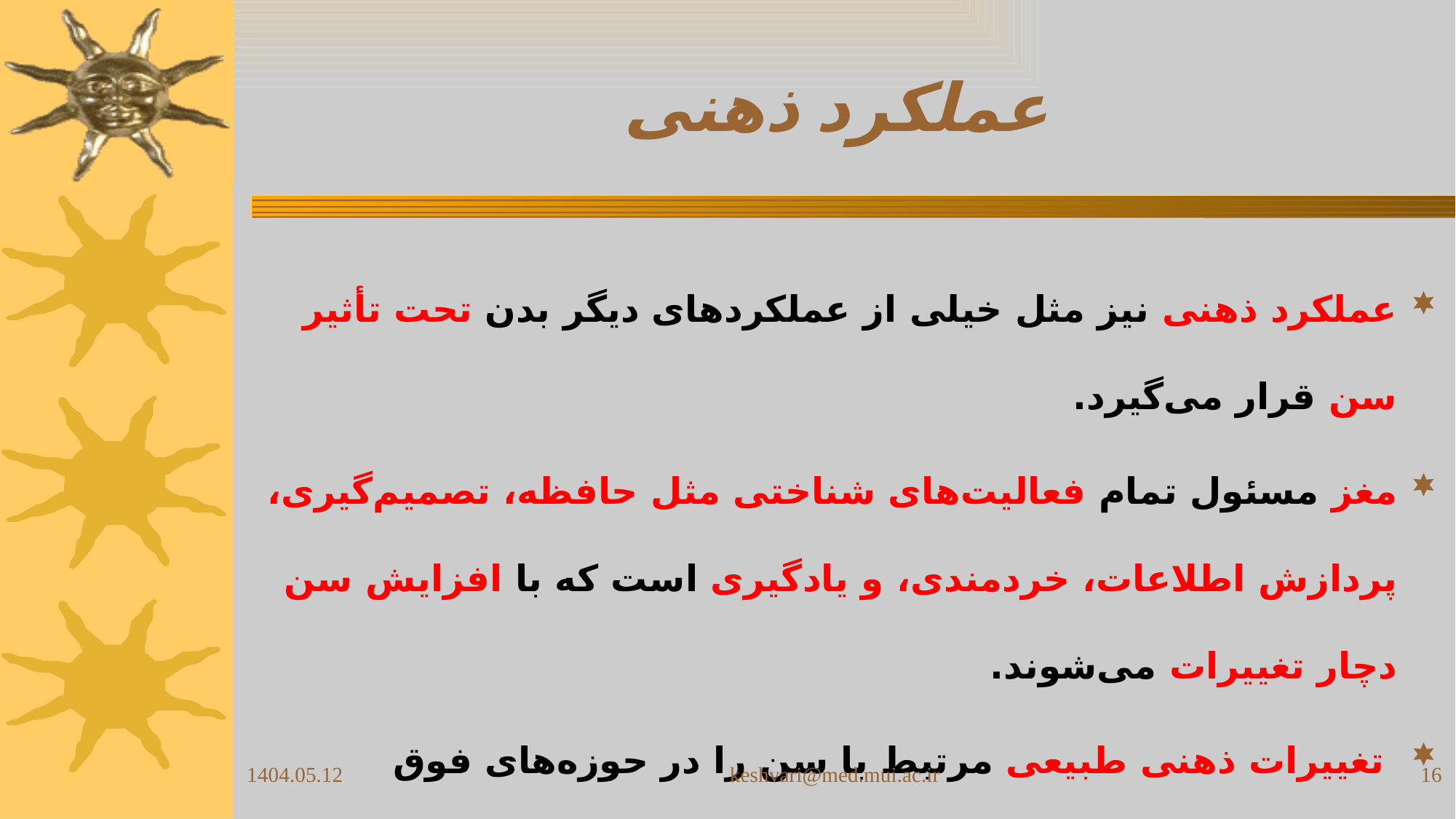

# عملکرد ذهنی
عملکرد ذهنی نیز مثل خیلی از عملکردهای دیگر بدن تحت تأثیر سن قرار می‌گیرد.
مغز مسئول تمام فعالیت‌های شناختی مثل حافظه، تصمیم‌گیری، پردازش اطلاعات، خردمندی، و یادگیری است که با افزایش سن دچار تغییرات می‌شوند.
 تغییرات ذهنی طبیعی مرتبط با سن را در حوزه‌های فوق «سالخوردگی شناختی» یا «افت شناختی طبیعی ناشی از سالمندی» می‌نامند.

1404.05.12
keshvari@med.mui.ac.ir
16